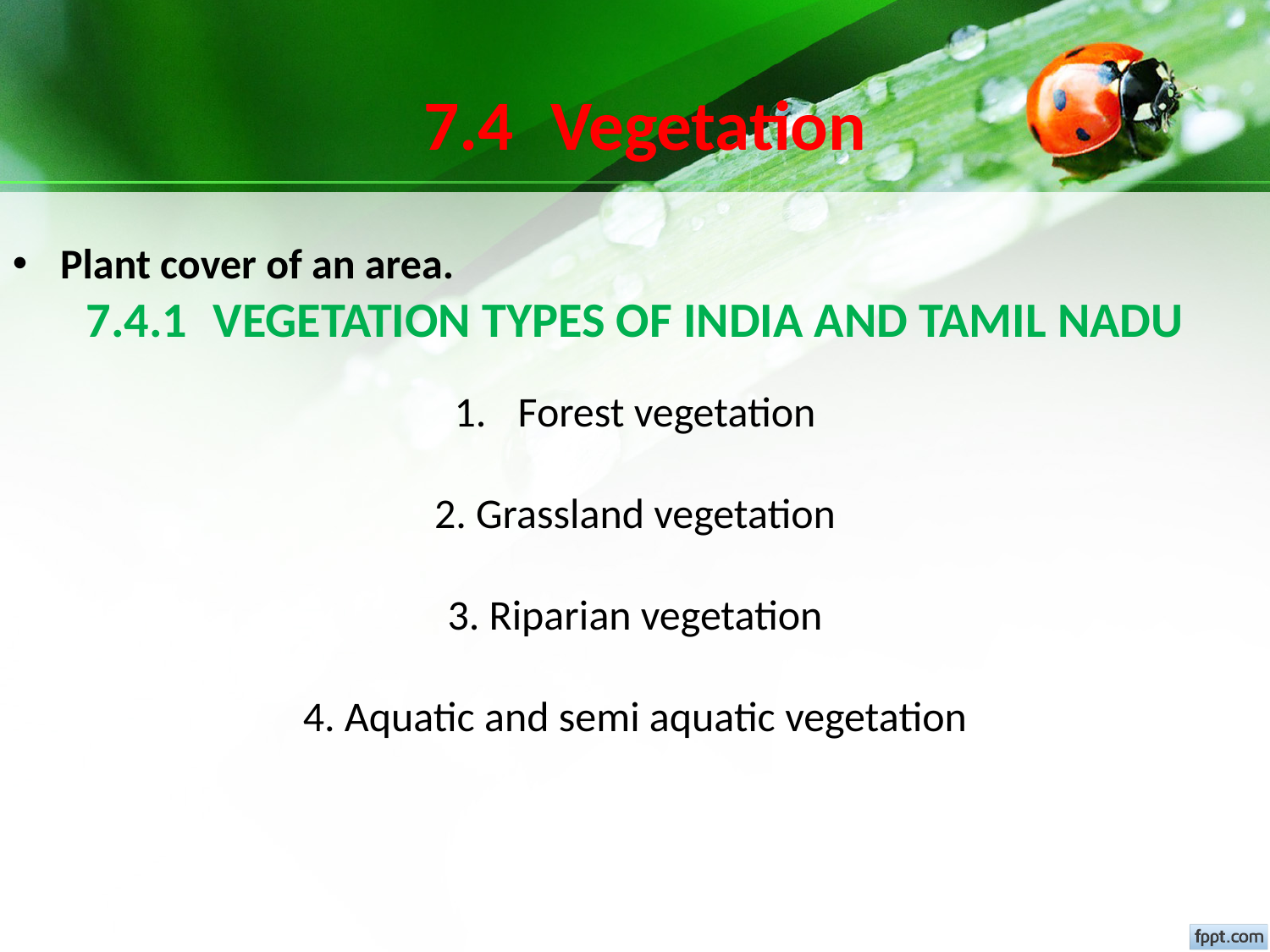

7.4	Vegetation

Plant cover of an area.
7.4.1	VEGETATION TYPES OF INDIA AND TAMIL NADU

Forest vegetation

2. Grassland vegetation

3. Riparian vegetation

4. Aquatic and semi aquatic vegetation